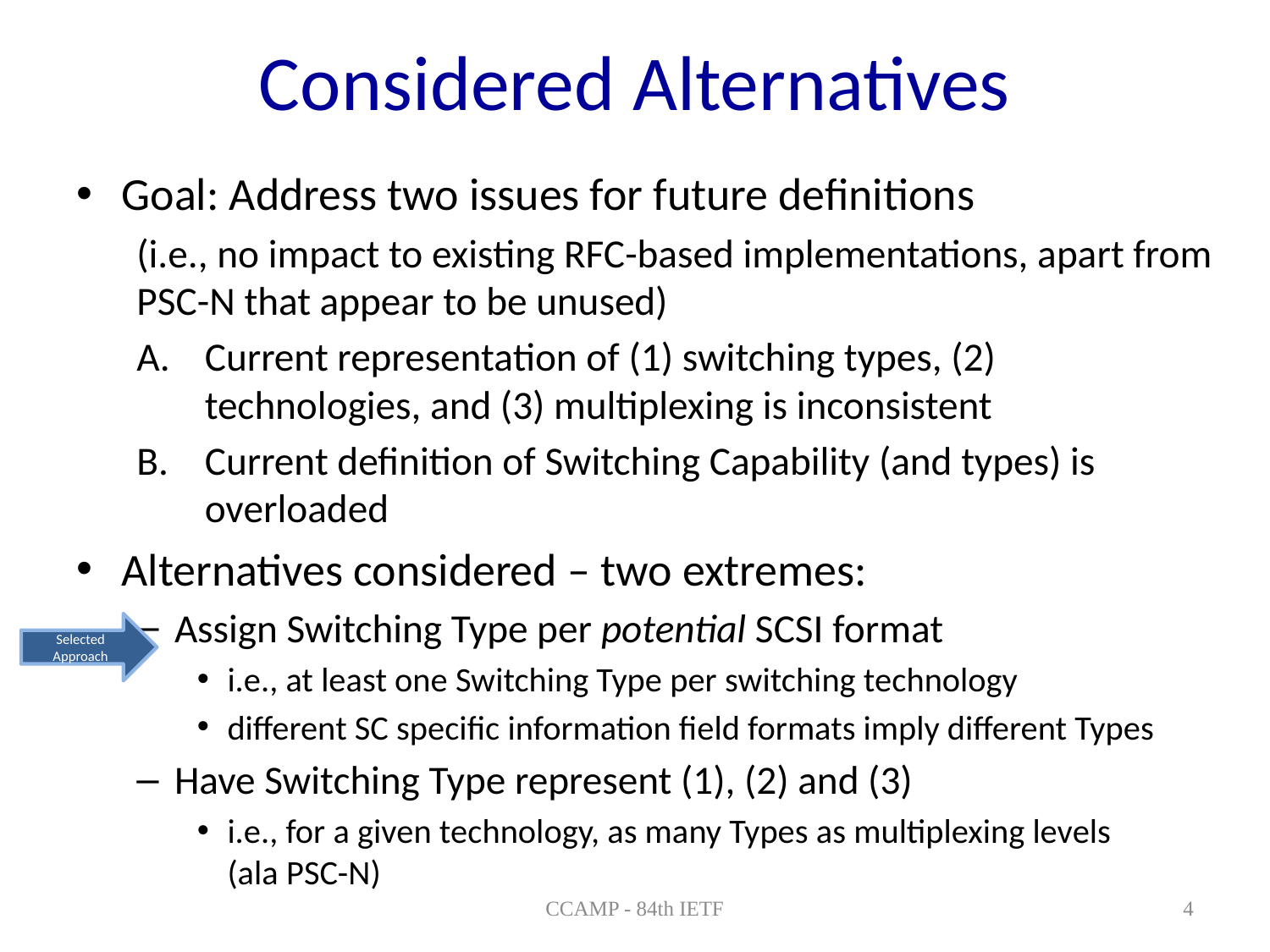

# Considered Alternatives
Goal: Address two issues for future definitions
(i.e., no impact to existing RFC-based implementations, apart from PSC-N that appear to be unused)
Current representation of (1) switching types, (2) technologies, and (3) multiplexing is inconsistent
Current definition of Switching Capability (and types) is overloaded
Alternatives considered – two extremes:
Assign Switching Type per potential SCSI format
i.e., at least one Switching Type per switching technology
different SC specific information field formats imply different Types
Have Switching Type represent (1), (2) and (3)
i.e., for a given technology, as many Types as multiplexing levels
(ala PSC-N)
Selected Approach
CCAMP - 84th IETF
4